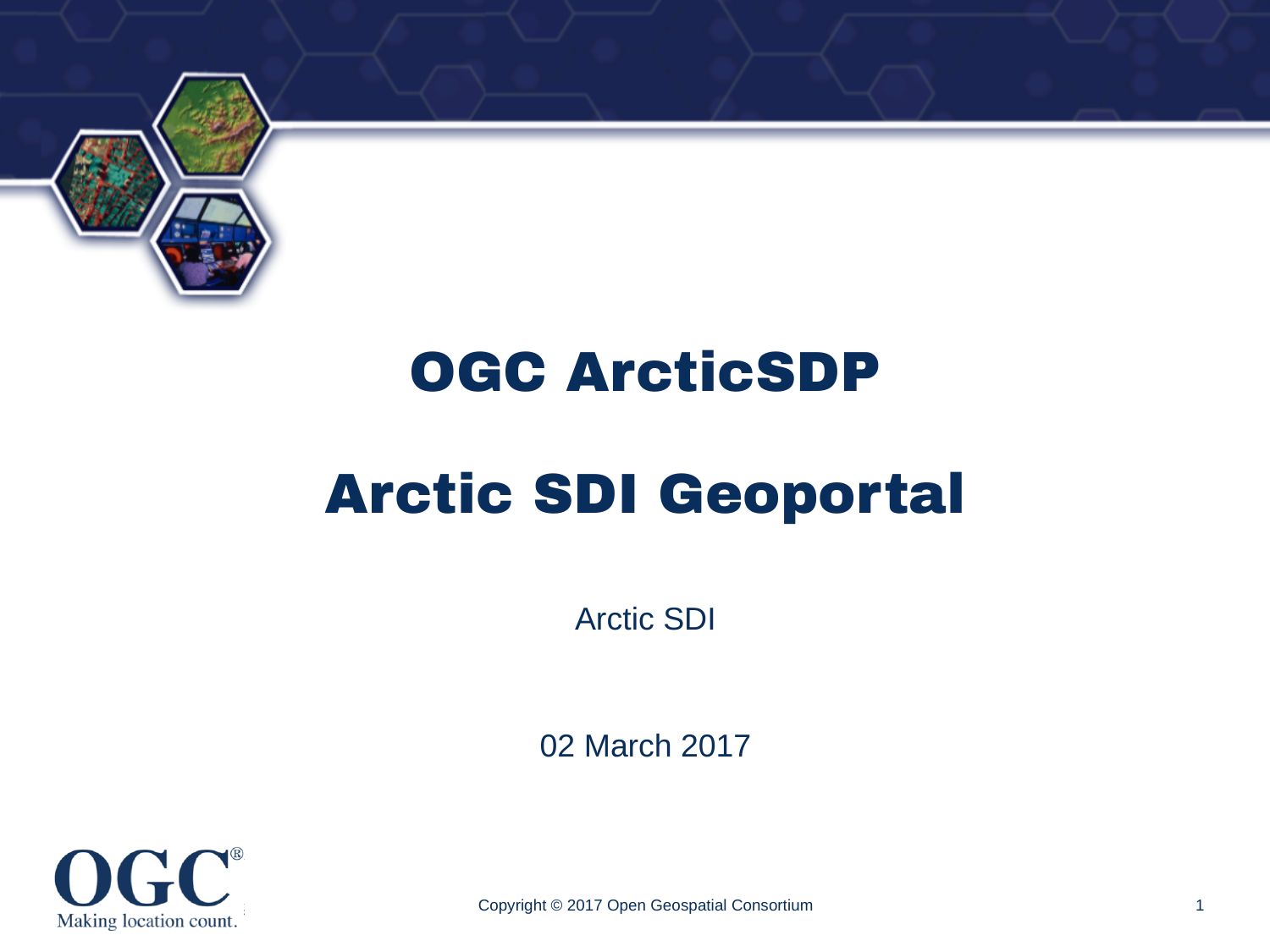

# OGC ArcticSDP Arctic SDI Geoportal
Arctic SDI

02 March 2017
Copyright © 2017 Open Geospatial Consortium
1